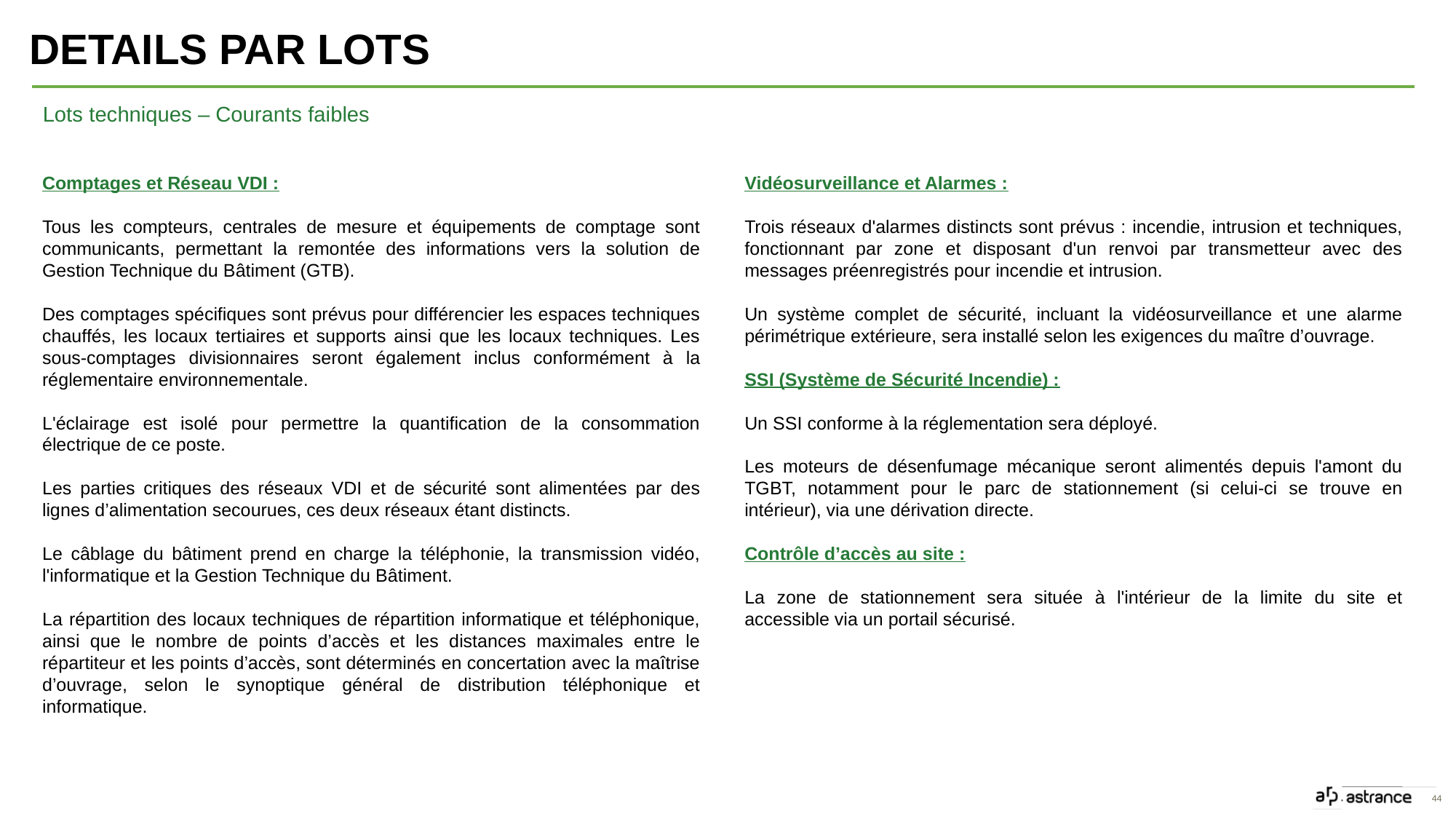

Details par lots
Lots techniques – Courants faibles
Comptages et Réseau VDI :

Tous les compteurs, centrales de mesure et équipements de comptage sont communicants, permettant la remontée des informations vers la solution de Gestion Technique du Bâtiment (GTB).

Des comptages spécifiques sont prévus pour différencier les espaces techniques chauffés, les locaux tertiaires et supports ainsi que les locaux techniques. Les sous-comptages divisionnaires seront également inclus conformément à la réglementaire environnementale.

L'éclairage est isolé pour permettre la quantification de la consommation électrique de ce poste.

Les parties critiques des réseaux VDI et de sécurité sont alimentées par des lignes d’alimentation secourues, ces deux réseaux étant distincts.

Le câblage du bâtiment prend en charge la téléphonie, la transmission vidéo, l'informatique et la Gestion Technique du Bâtiment.

La répartition des locaux techniques de répartition informatique et téléphonique, ainsi que le nombre de points d’accès et les distances maximales entre le répartiteur et les points d’accès, sont déterminés en concertation avec la maîtrise d’ouvrage, selon le synoptique général de distribution téléphonique et informatique.

Vidéosurveillance et Alarmes :

Trois réseaux d'alarmes distincts sont prévus : incendie, intrusion et techniques, fonctionnant par zone et disposant d'un renvoi par transmetteur avec des messages préenregistrés pour incendie et intrusion.

Un système complet de sécurité, incluant la vidéosurveillance et une alarme périmétrique extérieure, sera installé selon les exigences du maître d’ouvrage.

SSI (Système de Sécurité Incendie) :

Un SSI conforme à la réglementation sera déployé.

Les moteurs de désenfumage mécanique seront alimentés depuis l'amont du TGBT, notamment pour le parc de stationnement (si celui-ci se trouve en intérieur), via une dérivation directe.

Contrôle d’accès au site :

La zone de stationnement sera située à l'intérieur de la limite du site et accessible via un portail sécurisé.
44